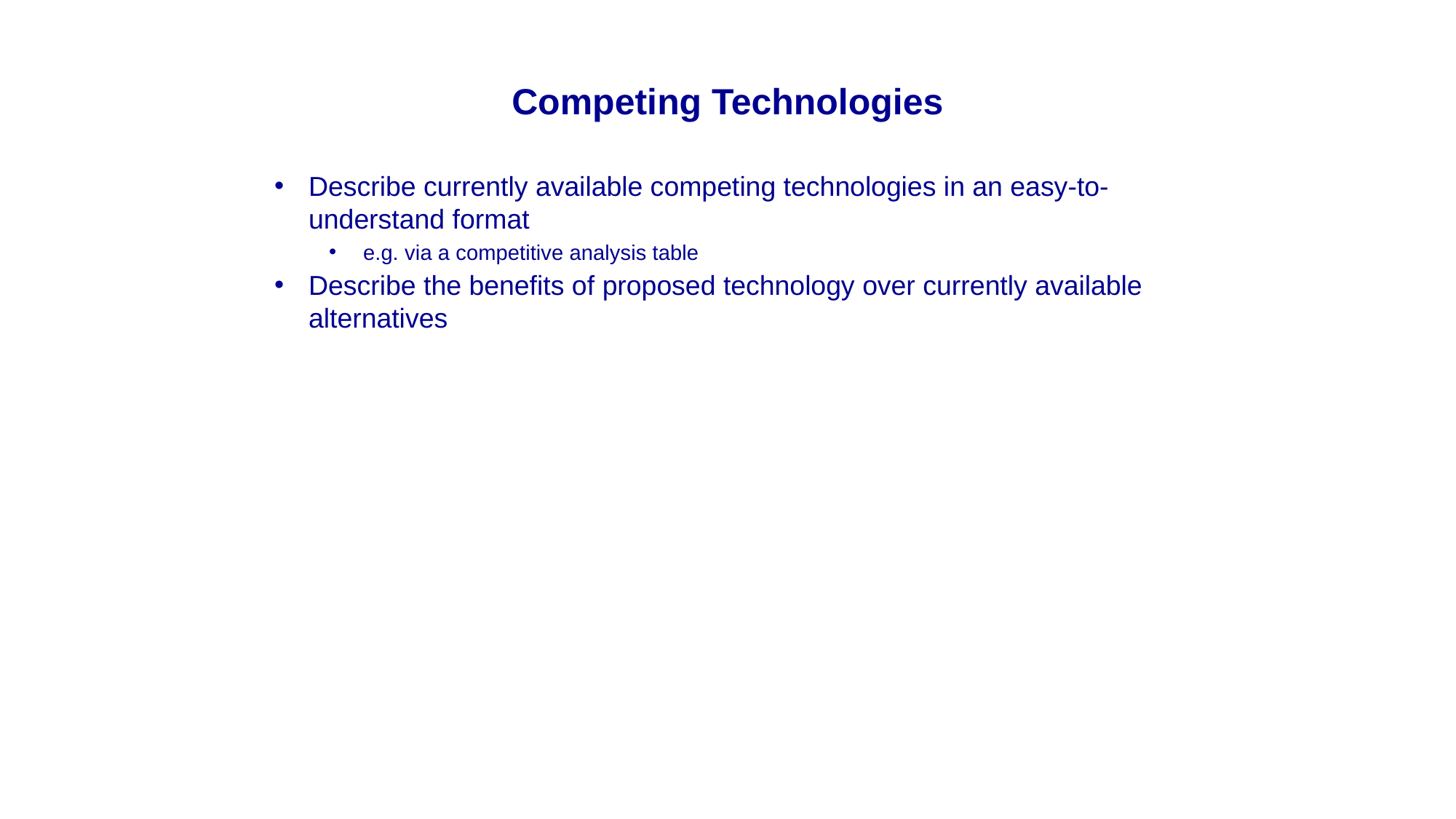

Competing Technologies
Describe currently available competing technologies in an easy-to-understand format
e.g. via a competitive analysis table
Describe the benefits of proposed technology over currently available alternatives